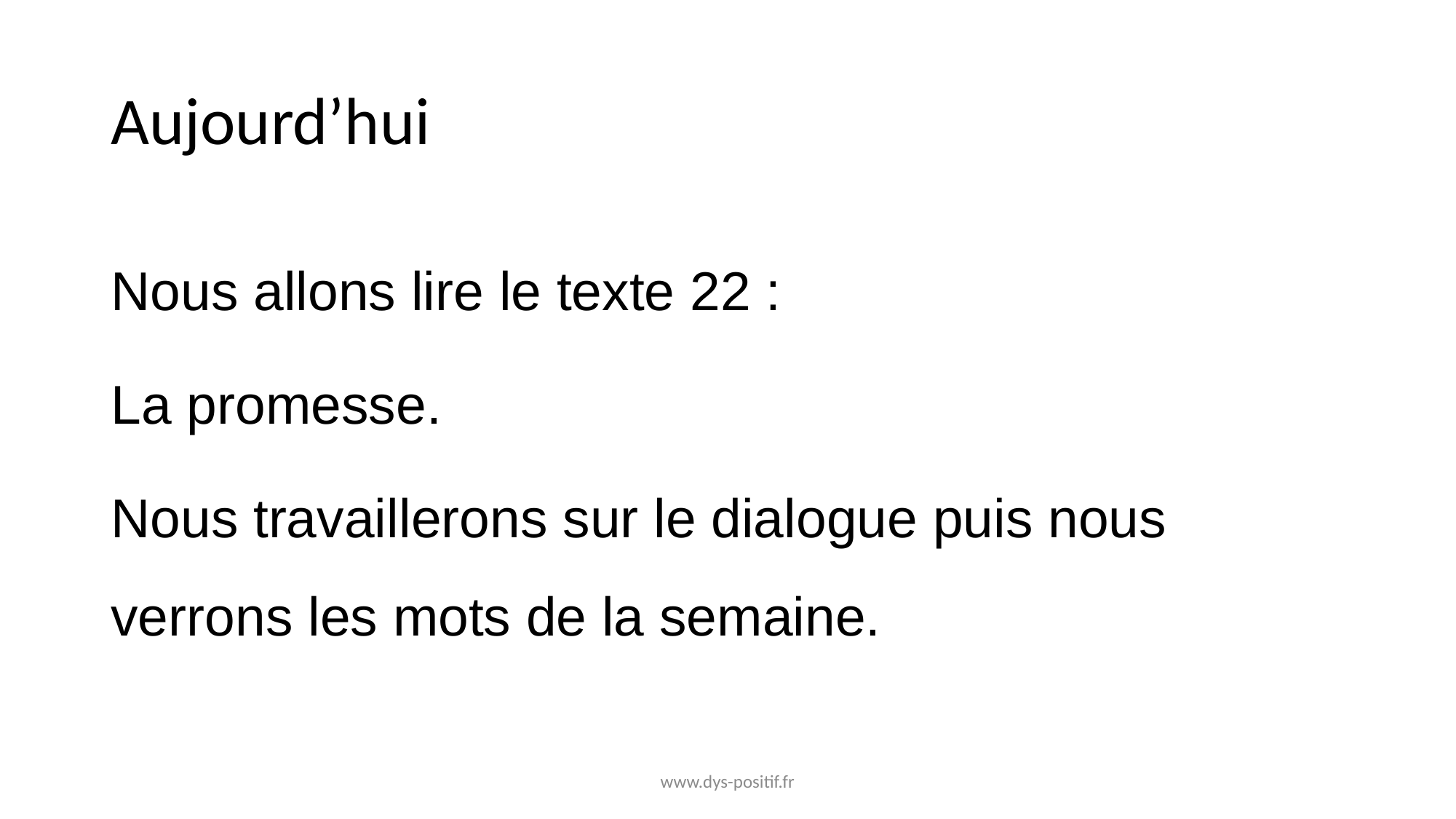

# Aujourd’hui
Nous allons lire le texte 22 :
La promesse.
Nous travaillerons sur le dialogue puis nous verrons les mots de la semaine.

www.dys-positif.fr